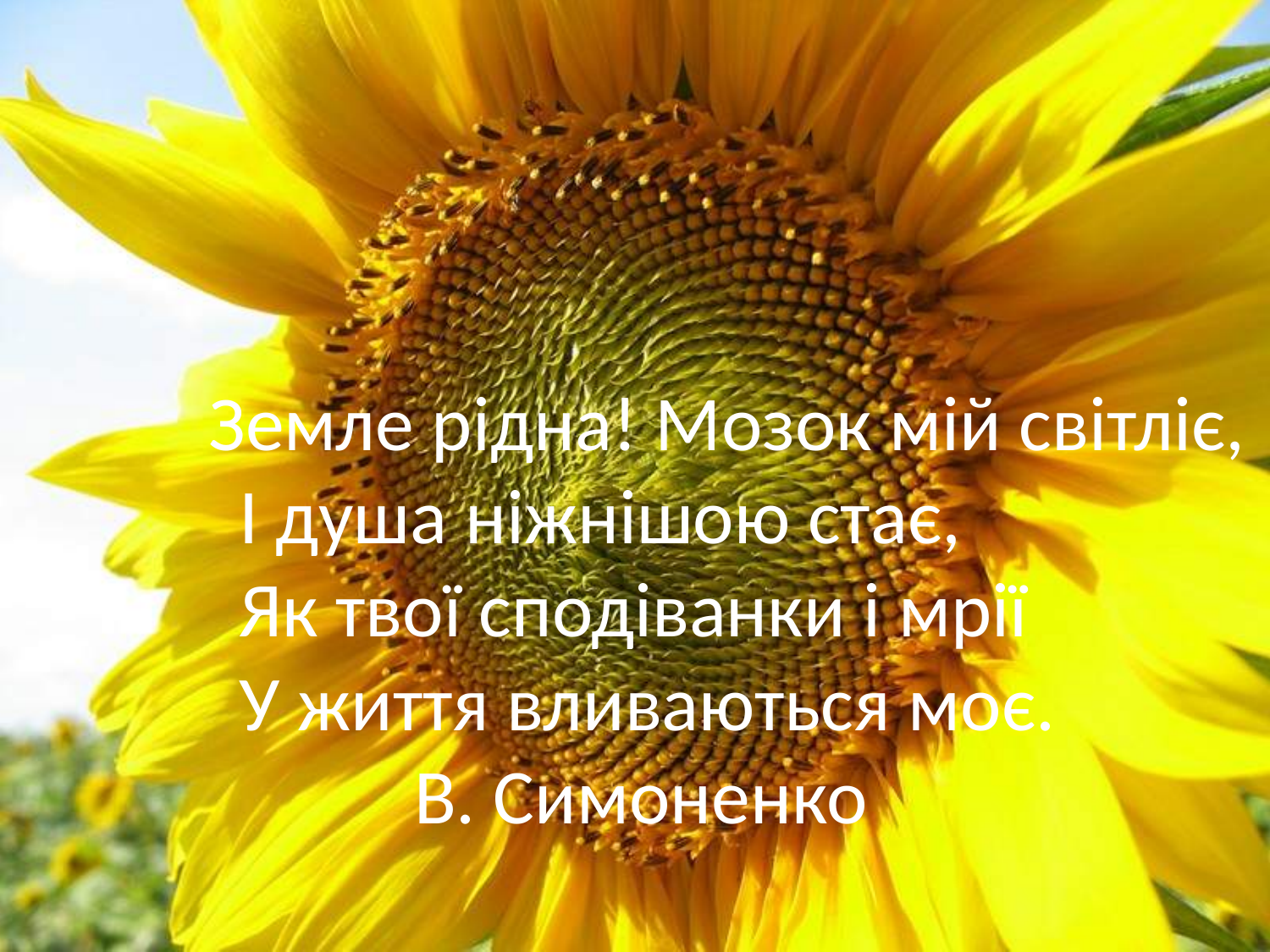

Земле рідна! Мозок мій світліє,
І душа ніжнішою стає,
Як твої сподіванки і мрії
У життя вливаються моє.
          В. Симоненко